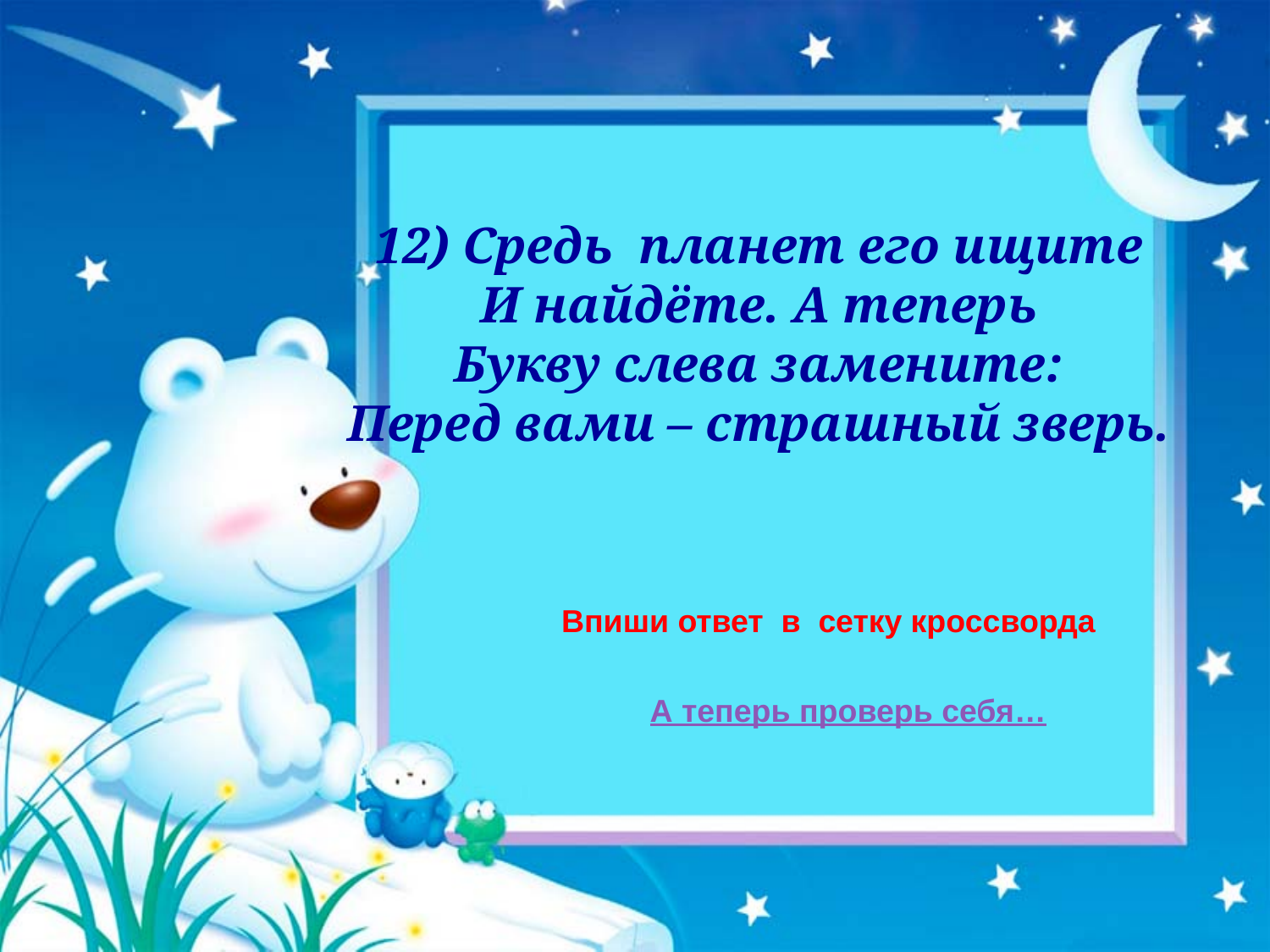

12) Средь  планет его ищите
И найдёте. А теперь
Букву слева замените:
Перед вами – страшный зверь.
Впиши ответ  в  сетку кроссворда
А теперь проверь себя…